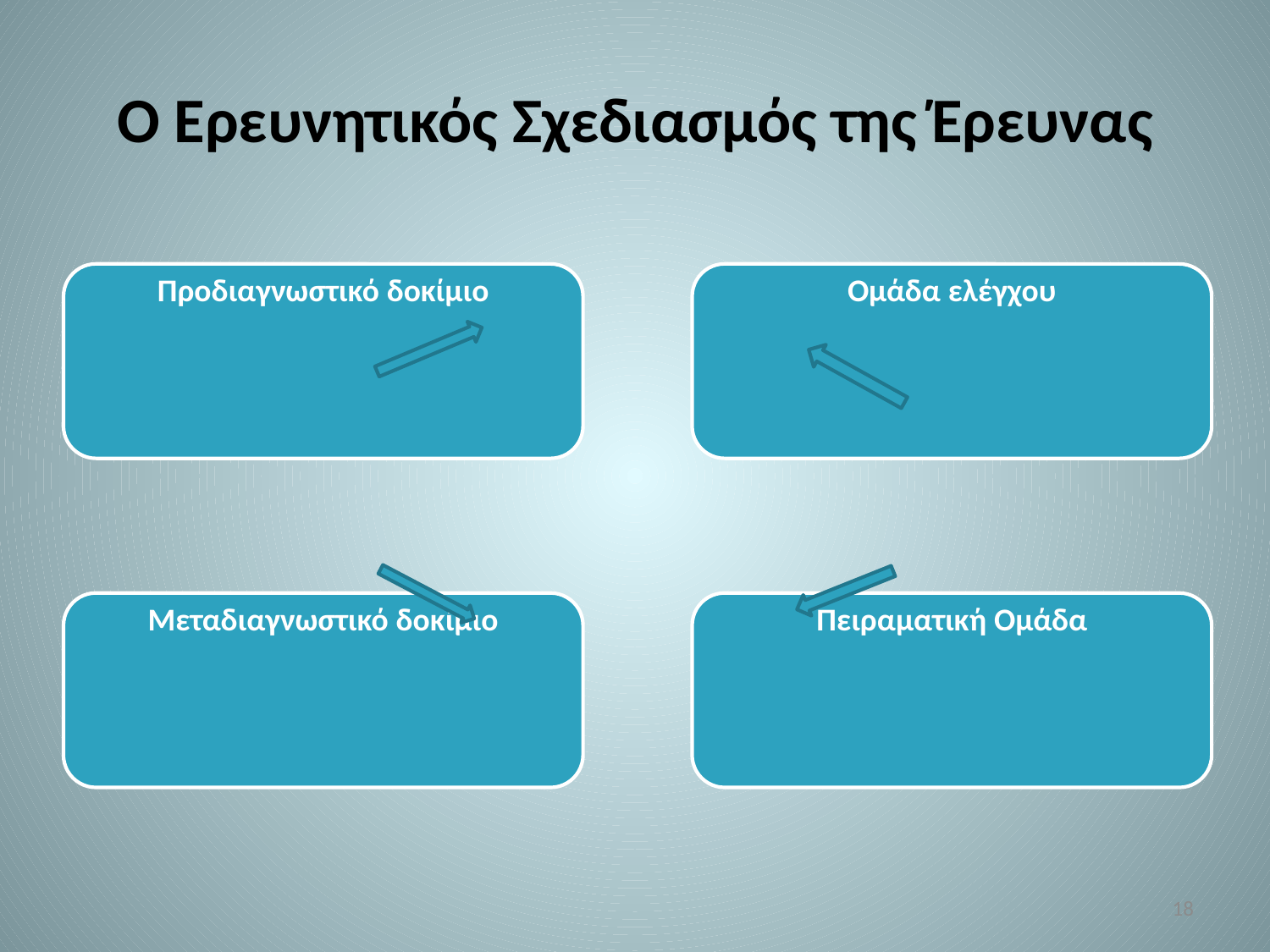

# Ο Ερευνητικός Σχεδιασμός της Έρευνας
Προδιαγνωστικό δοκίμιο
Ομάδα ελέγχου
Μεταδιαγνωστικό δοκίμιο
Πειραματική Ομάδα

18